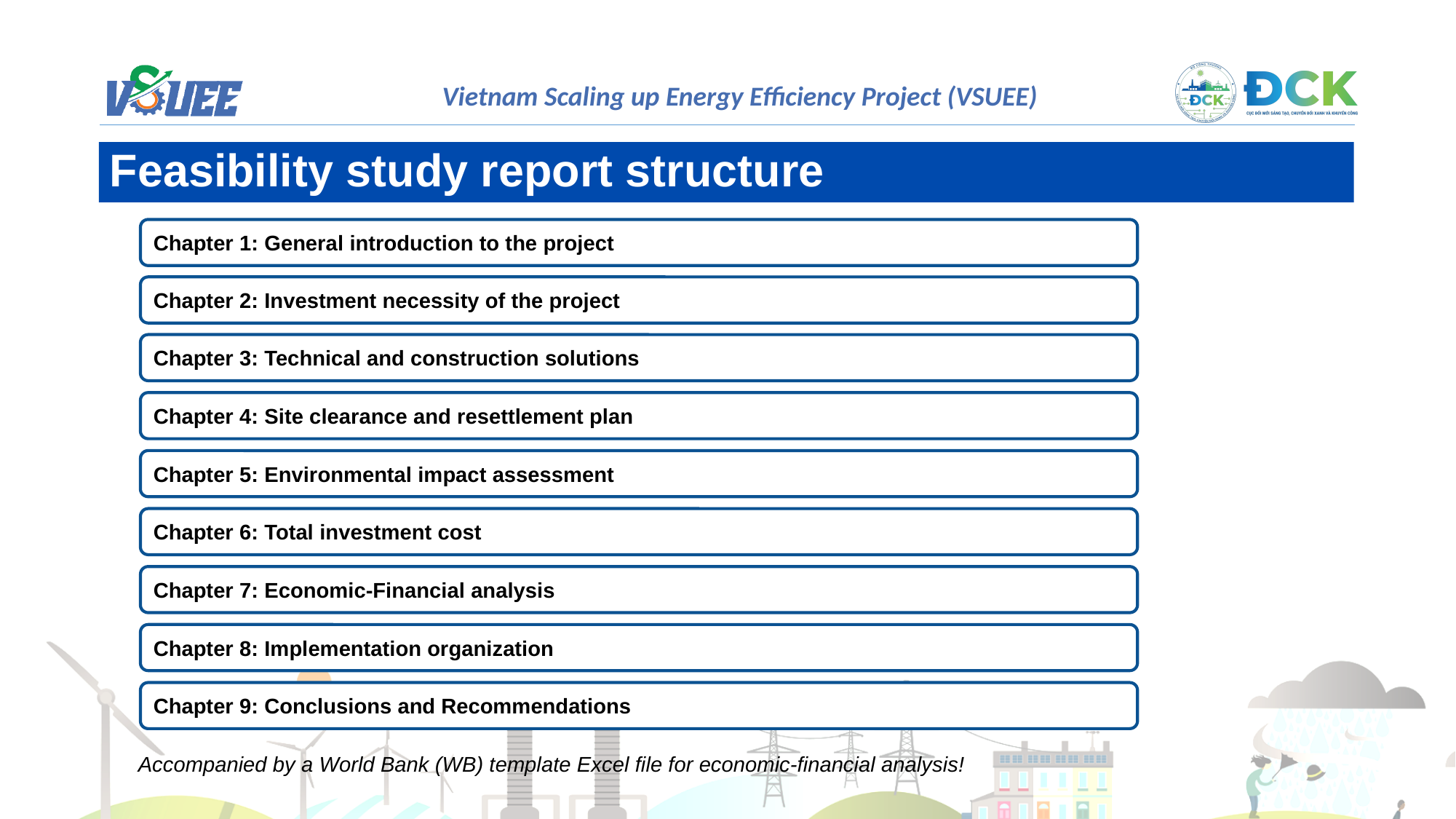

Feasibility study report structure
Chapter 1: General introduction to the project
Chapter 2: Investment necessity of the project
Chapter 3: Technical and construction solutions
Chapter 4: Site clearance and resettlement plan
Chapter 5: Environmental impact assessment
Chapter 6: Total investment cost
Chapter 7: Economic-Financial analysis
Chapter 8: Implementation organization
Chapter 9: Conclusions and Recommendations
Accompanied by a World Bank (WB) template Excel file for economic-financial analysis!